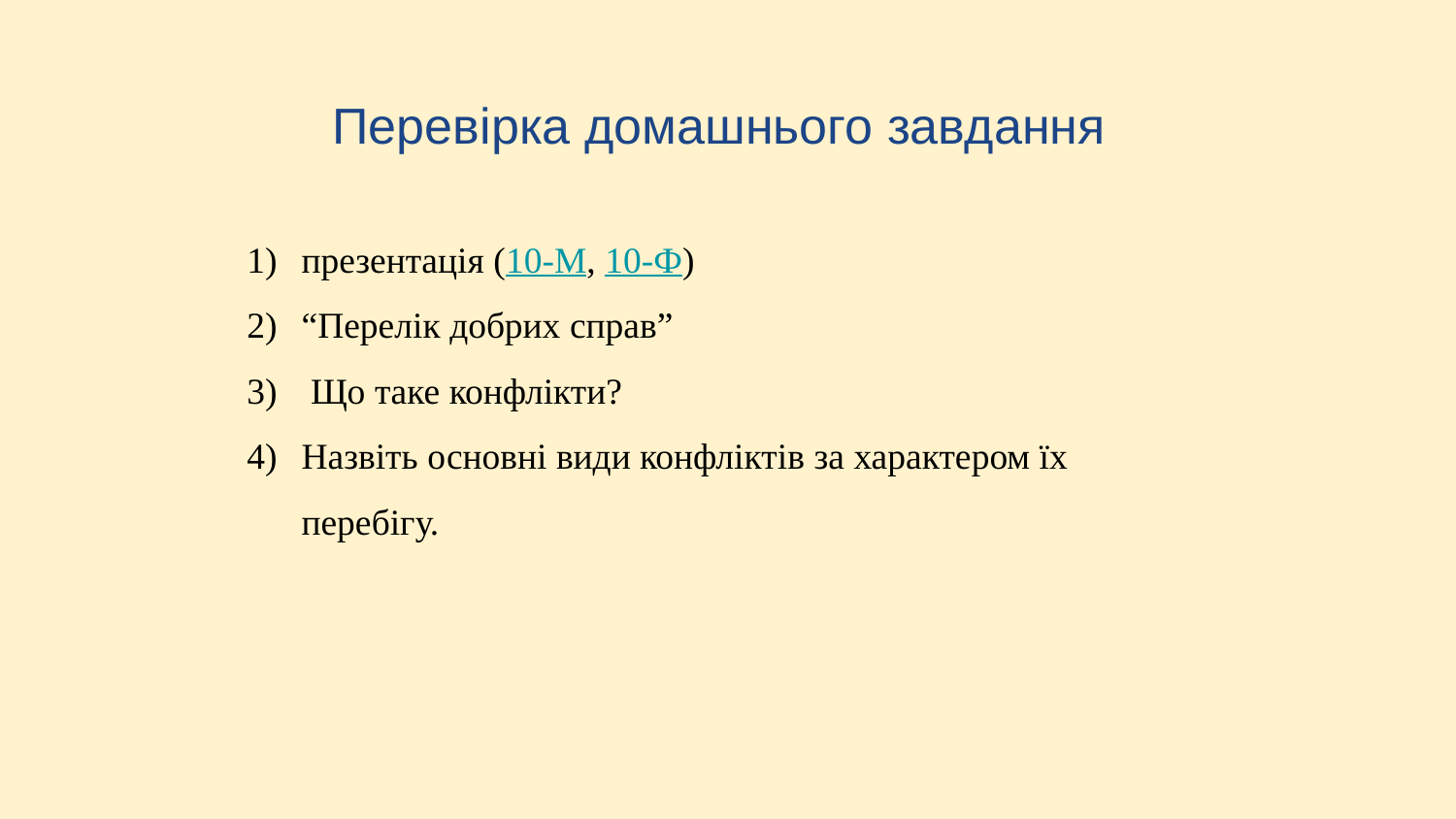

Перевірка домашнього завдання

презентація (10-М, 10-Ф)
“Перелік добрих справ”
 Що таке конфлікти?
Назвіть основні види конфліктів за характером їх перебігу.